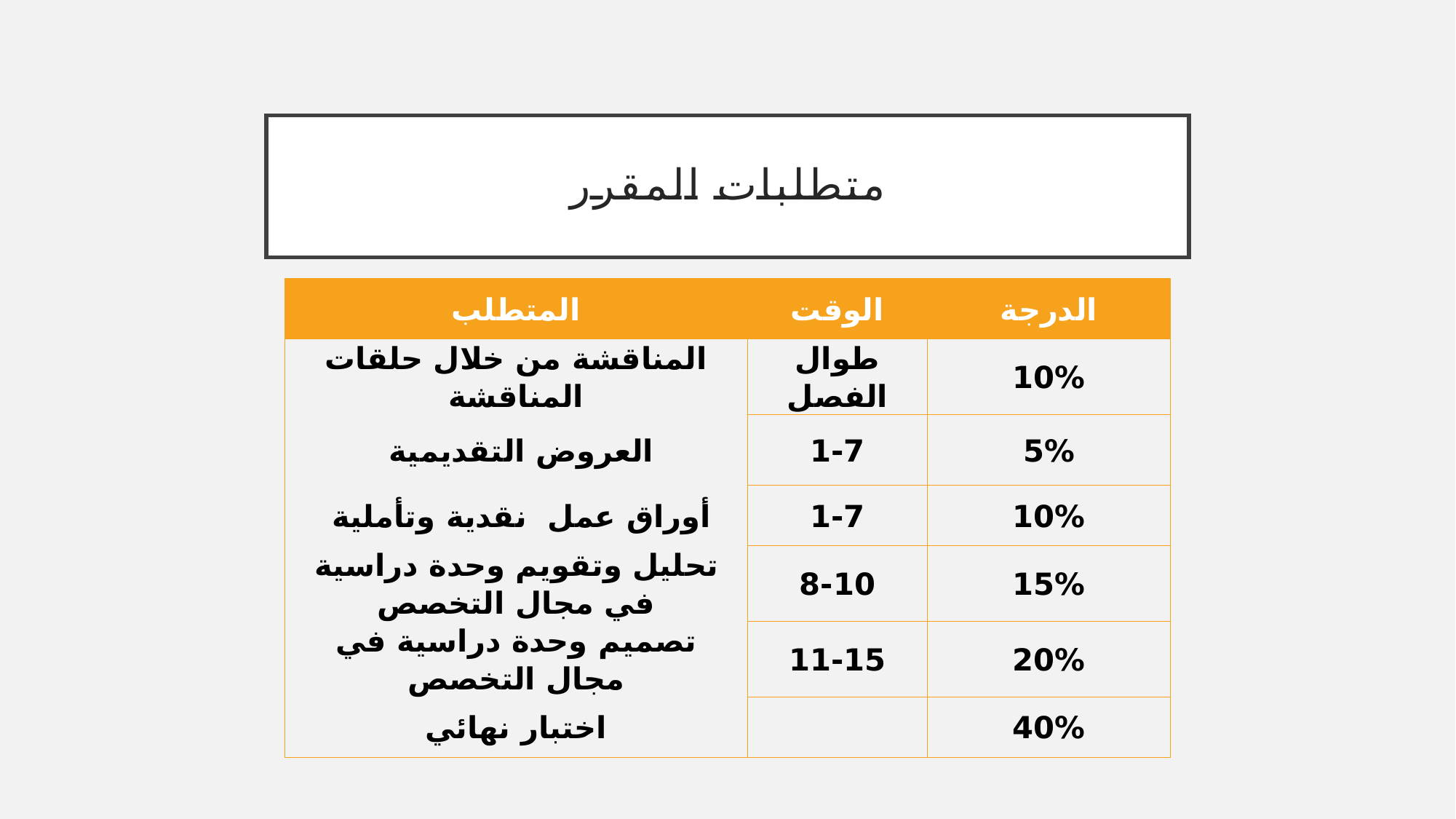

# متطلبات المقرر
| المتطلب | الوقت | الدرجة |
| --- | --- | --- |
| المناقشة من خلال حلقات المناقشة | طوال الفصل | 10% |
| العروض التقديمية | 1-7 | 5% |
| أوراق عمل نقدية وتأملية | 1-7 | 10% |
| تحليل وتقويم وحدة دراسية في مجال التخصص | 8-10 | 15% |
| تصميم وحدة دراسية في مجال التخصص | 11-15 | 20% |
| اختبار نهائي |  | 40% |